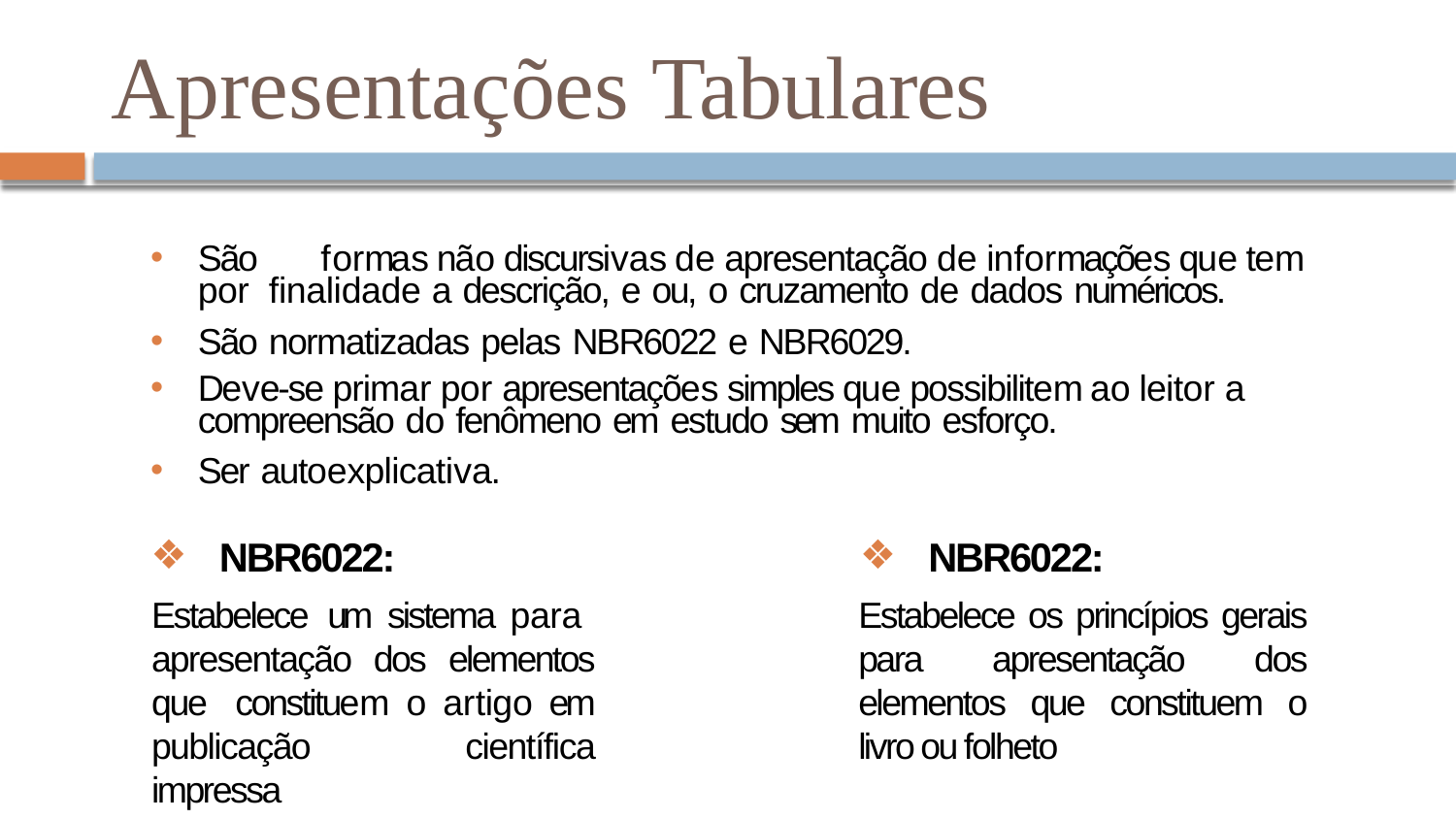

# Apresentações Tabulares
São	formas não discursivas de apresentação de informações que tem por  finalidade a descrição, e ou, o cruzamento de dados numéricos.
São normatizadas pelas NBR6022 e NBR6029.
Deve-se primar por apresentações simples que possibilitem ao leitor a compreensão do fenômeno em estudo sem muito esforço.
Ser autoexplicativa.
NBR6022:
NBR6022:
Estabelece um sistema para  apresentação dos elementos que  constituem o artigo em publicação  científica impressa
Estabelece os princípios gerais para apresentação dos elementos que constituem o livro ou folheto